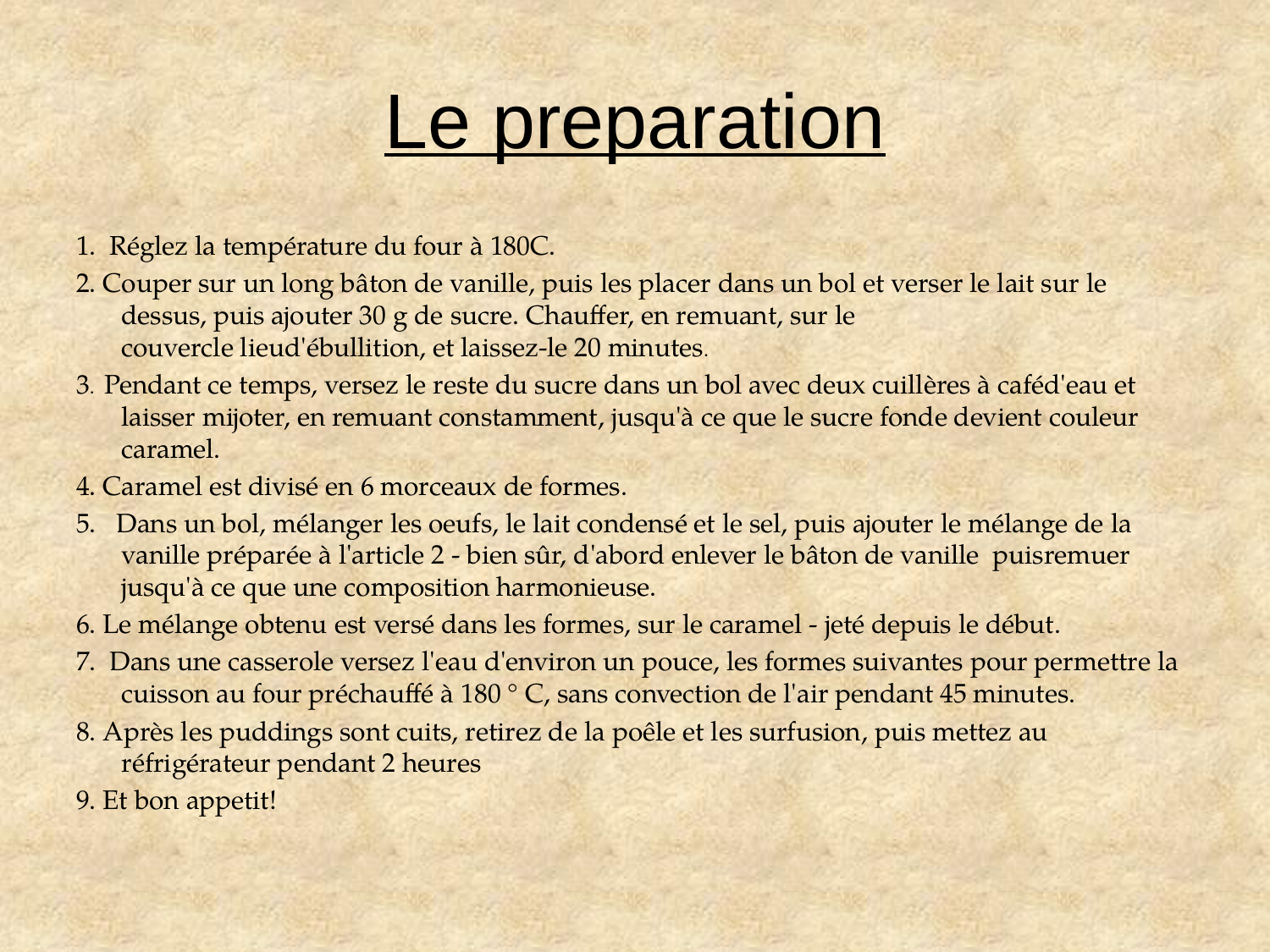

# Le preparation
1.  Réglez la température du four à 180C.
2. Couper sur un long bâton de vanille, puis les placer dans un bol et verser le lait sur ​​le dessus, puis ajouter 30 g de sucre. Chauffer, en remuant, sur le couvercle lieud'ébullition, et laissez-le 20 minutes.
3.  Pendant ce temps, versez le reste du sucre dans un bol avec deux cuillères à caféd'eau et laisser mijoter, en remuant constamment, jusqu'à ce que le sucre fonde devient couleur caramel.
4. Caramel est divisé en 6 morceaux de formes.
5.   Dans un bol, mélanger les oeufs, le lait condensé et le sel, puis ajouter le mélange de la vanille préparée à l'article 2 - bien sûr, d'abord enlever le bâton de vanille  puisremuer jusqu'à ce que une composition harmonieuse.
6. Le mélange obtenu est versé dans les formes, sur le caramel - jeté depuis le début.
7.  Dans une casserole versez l'eau d'environ un pouce, les formes suivantes pour permettre la cuisson au four préchauffé à 180 ° C, sans convection de l'air pendant 45 minutes.
8. Après les puddings sont cuits, retirez de la poêle et les surfusion, puis mettez au réfrigérateur pendant 2 heures
9. Et bon appetit!